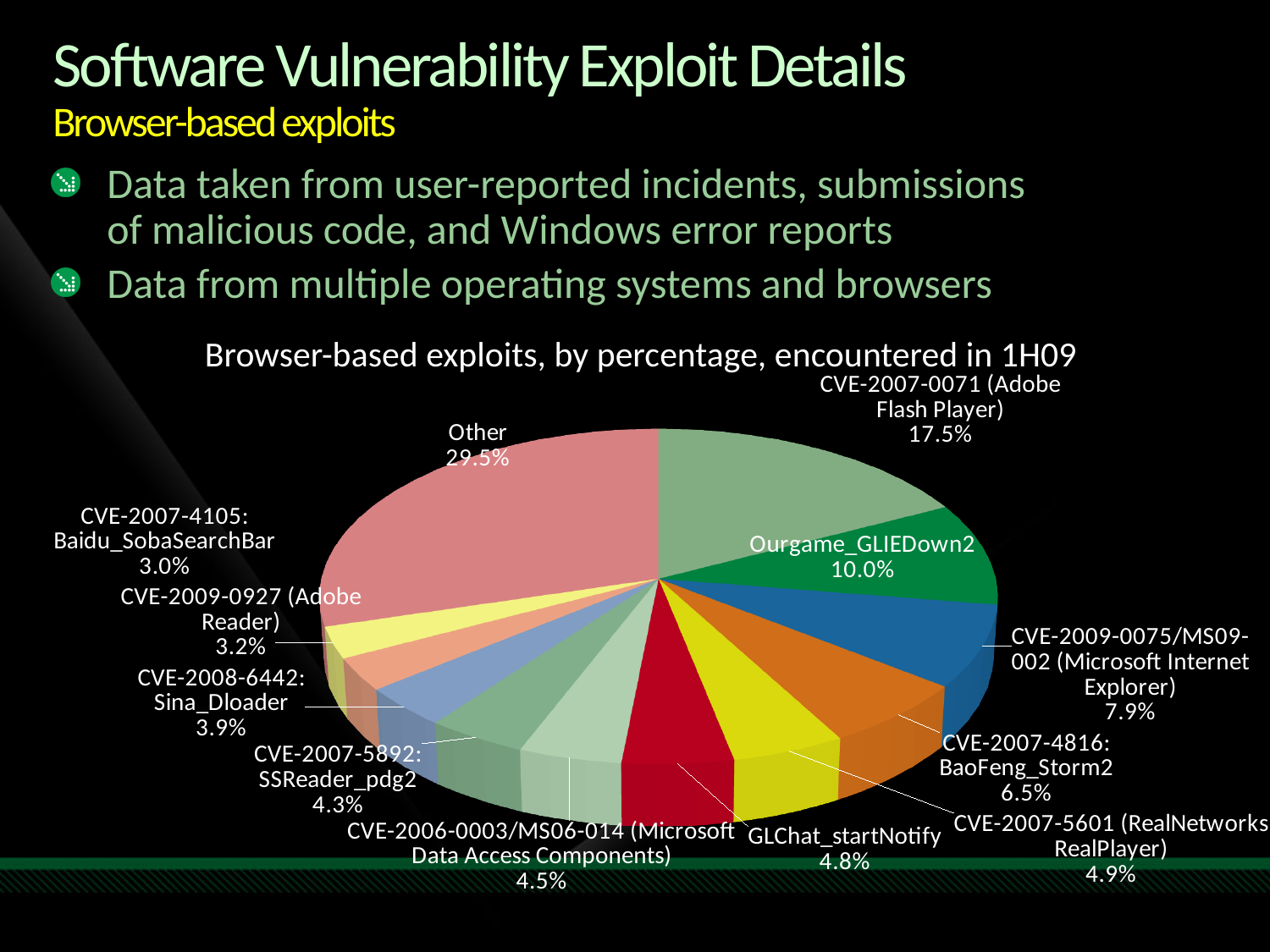

# Software Vulnerability Exploit Details Browser-based exploits
Data taken from user-reported incidents, submissions
of malicious code, and Windows error reports
Data from multiple operating systems and browsers

Browser-based exploits, by percentage, encountered in 1H09

[unsupported chart]